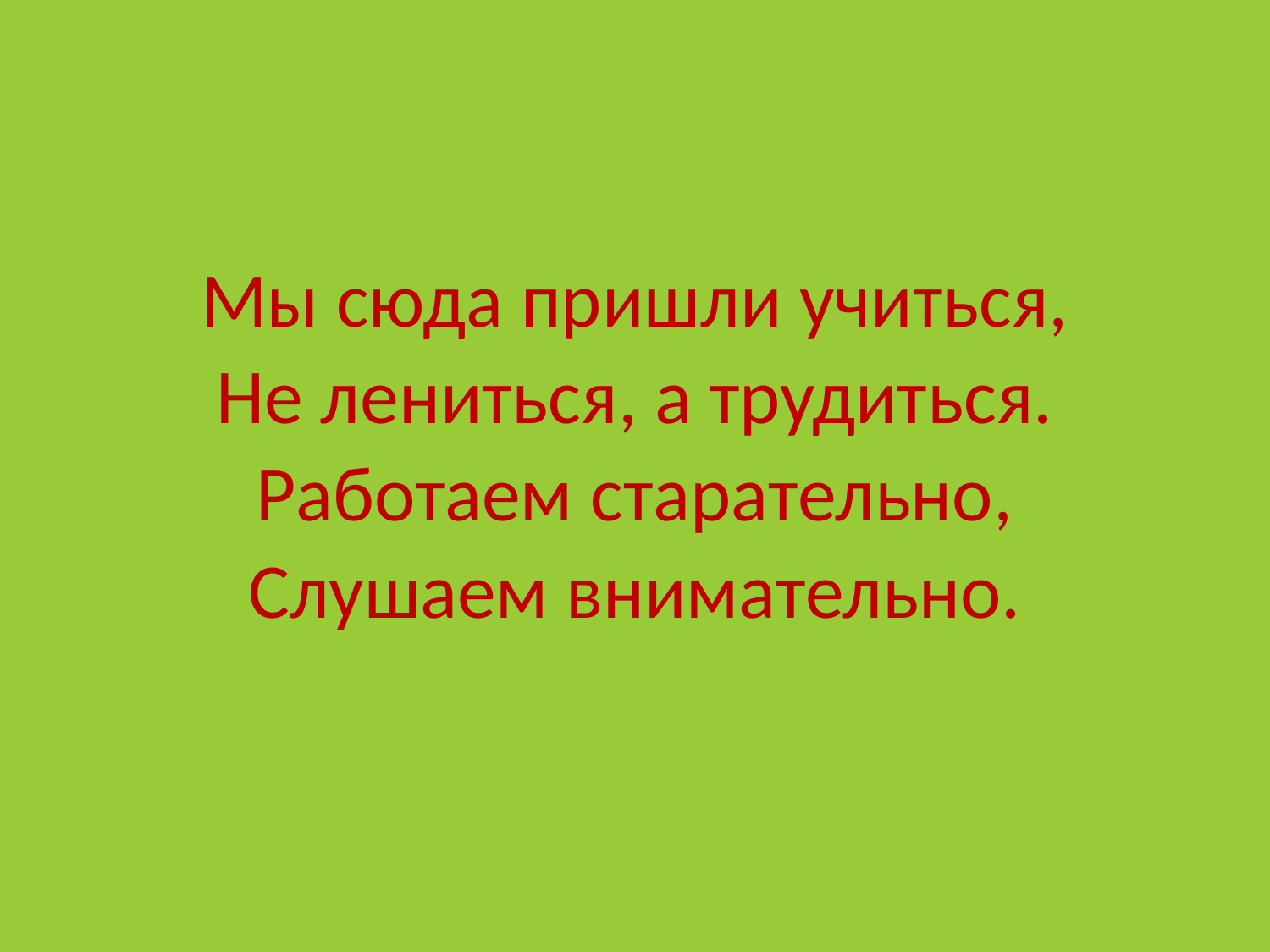

Мы сюда пришли учиться,
Не лениться, а трудиться.
Работаем старательно,
Слушаем внимательно.